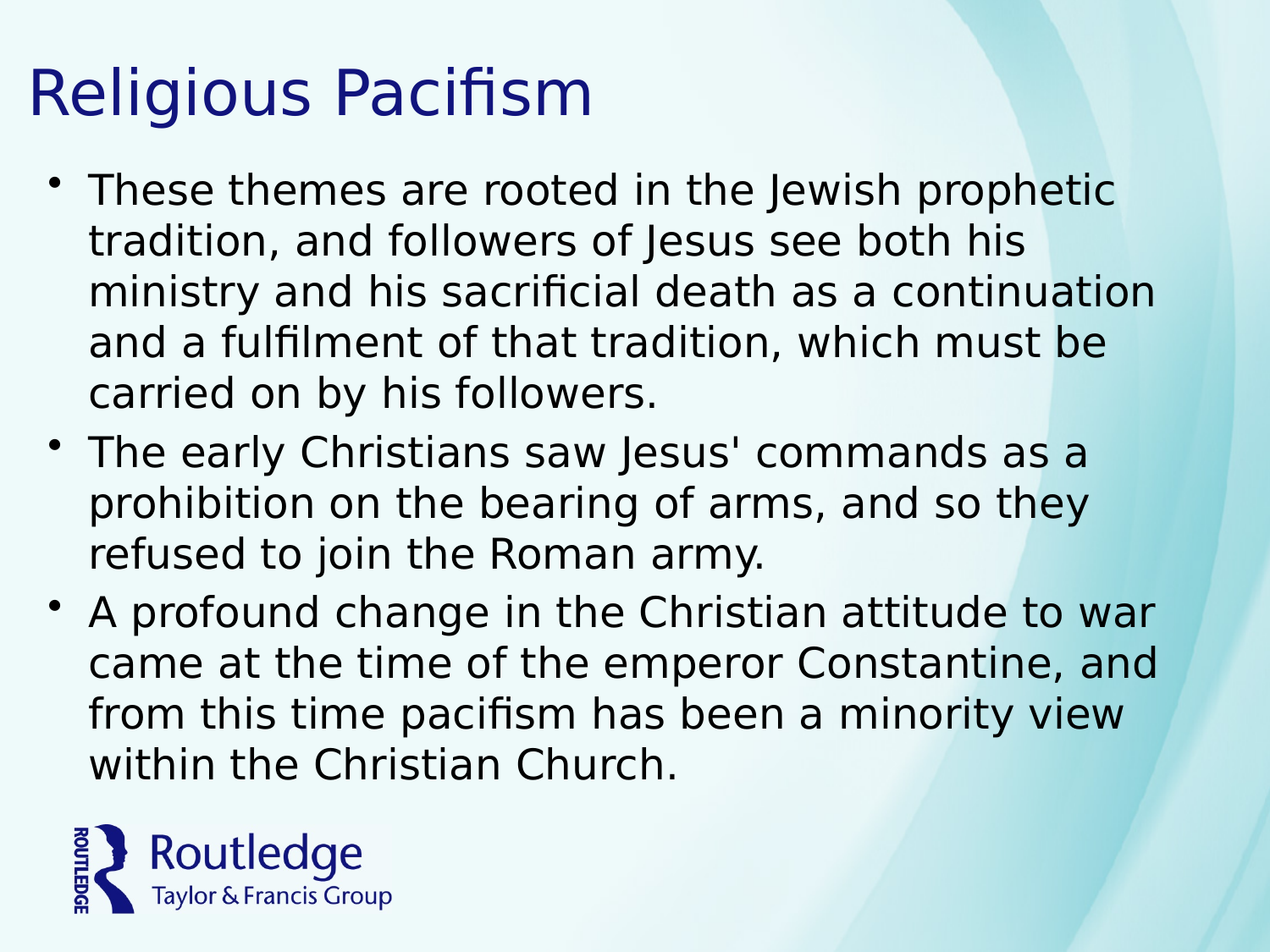

# Religious Pacifism
These themes are rooted in the Jewish prophetic tradition, and followers of Jesus see both his ministry and his sacrificial death as a continuation and a fulfilment of that tradition, which must be carried on by his followers.
The early Christians saw Jesus' commands as a prohibition on the bearing of arms, and so they refused to join the Roman army.
A profound change in the Christian attitude to war came at the time of the emperor Constantine, and from this time pacifism has been a minority view within the Christian Church.